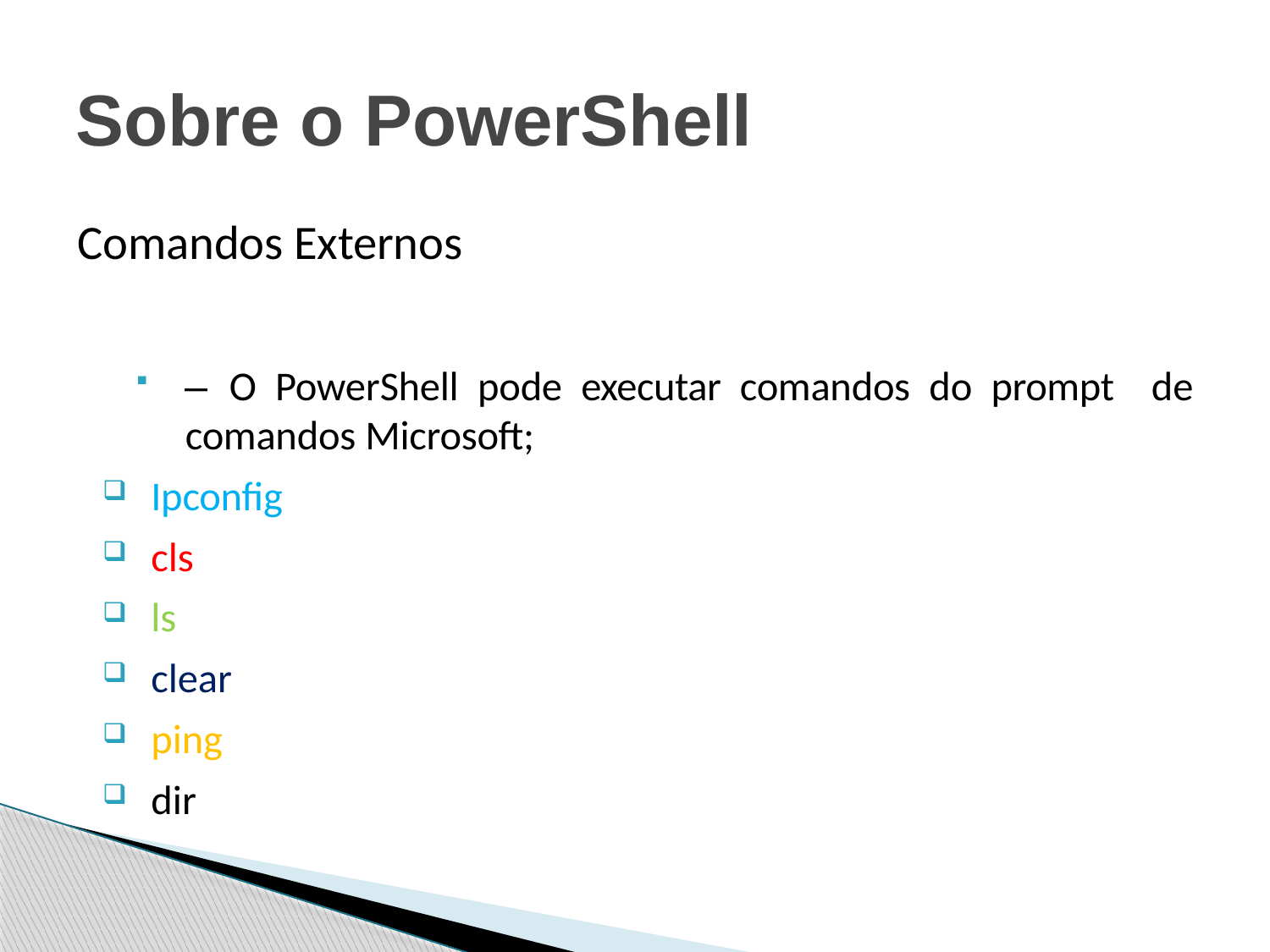

# Sobre o PowerShell
Comandos Externos

– O PowerShell pode executar comandos do prompt  de comandos Microsoft;
Ipconfig
cls
ls
clear
ping
dir